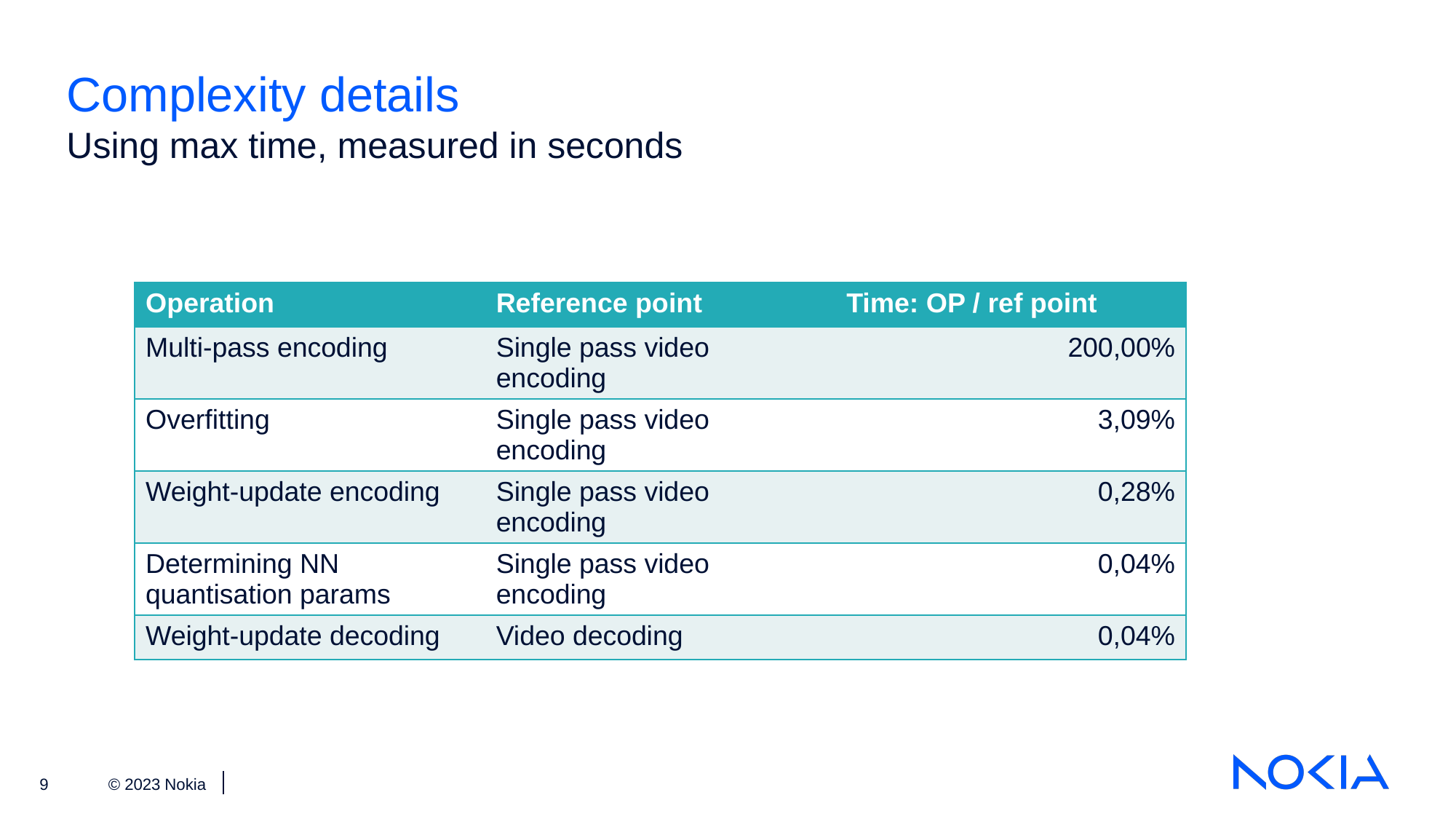

Complexity details
Using max time, measured in seconds

| Operation | Reference point | Time: OP / ref point |
| --- | --- | --- |
| Multi-pass encoding | Single pass video encoding | 200,00% |
| Overfitting | Single pass video encoding | 3,09% |
| Weight-update encoding | Single pass video encoding | 0,28% |
| Determining NN quantisation params | Single pass video encoding | 0,04% |
| Weight-update decoding | Video decoding | 0,04% |